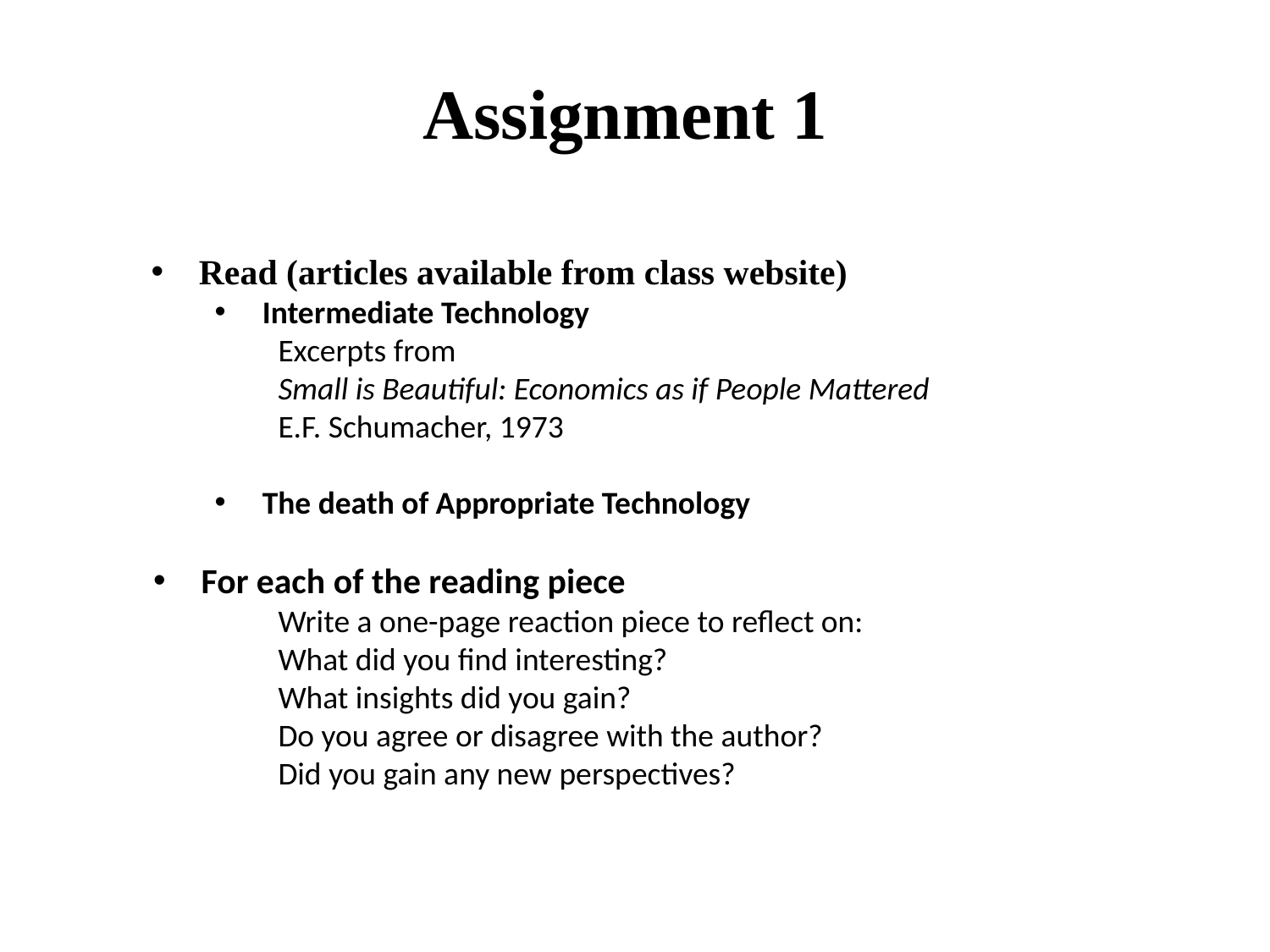

# Assignment 1
Read (articles available from class website)
Intermediate Technology
	Excerpts from
	Small is Beautiful: Economics as if People Mattered
	E.F. Schumacher, 1973

The death of Appropriate Technology

For each of the reading piece
	Write a one-page reaction piece to reflect on:
	What did you find interesting?
	What insights did you gain?
	Do you agree or disagree with the author?
	Did you gain any new perspectives?